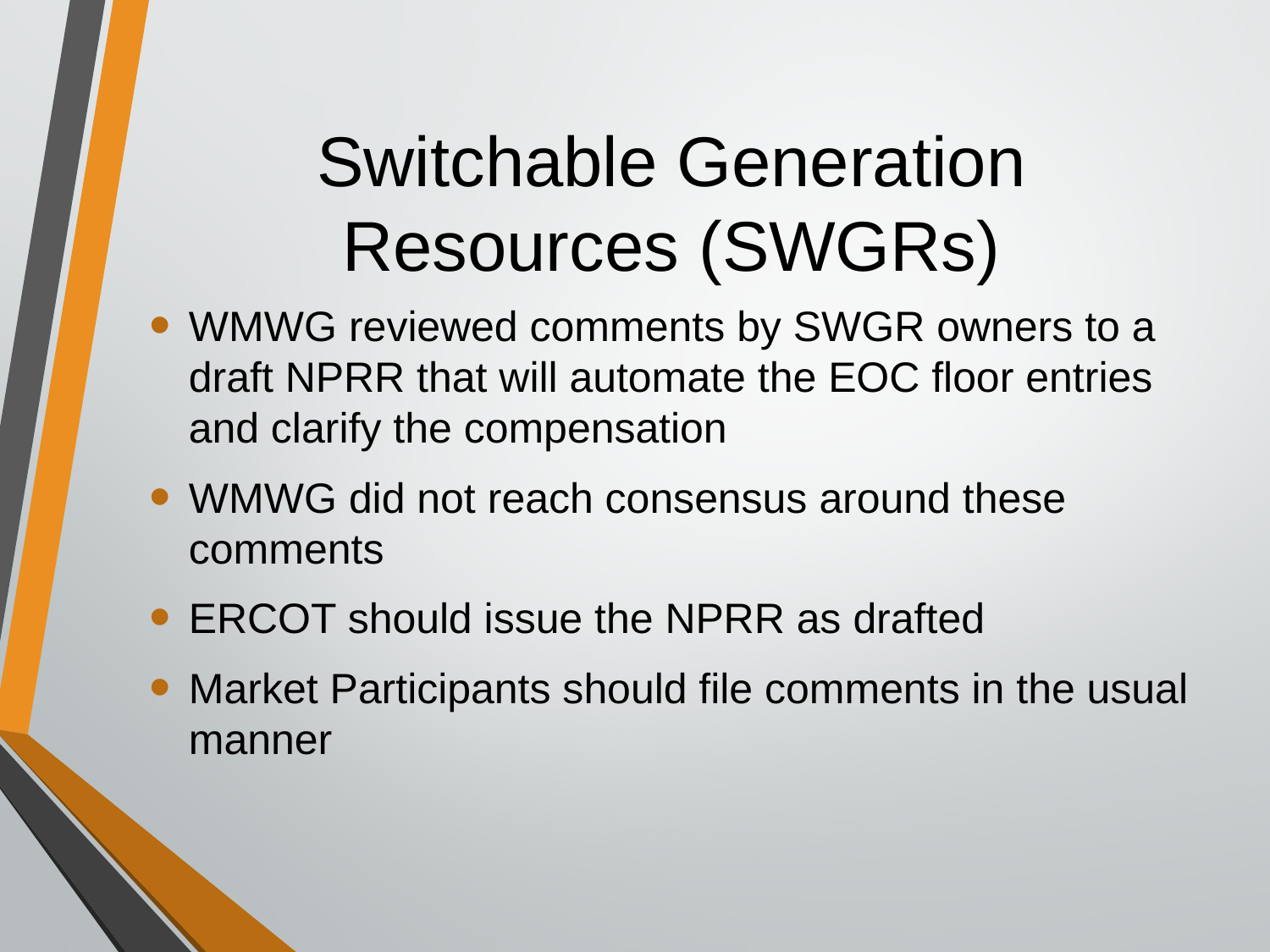

# Switchable Generation Resources (SWGRs)
WMWG reviewed comments by SWGR owners to a draft NPRR that will automate the EOC floor entries and clarify the compensation
WMWG did not reach consensus around these comments
ERCOT should issue the NPRR as drafted
Market Participants should file comments in the usual manner